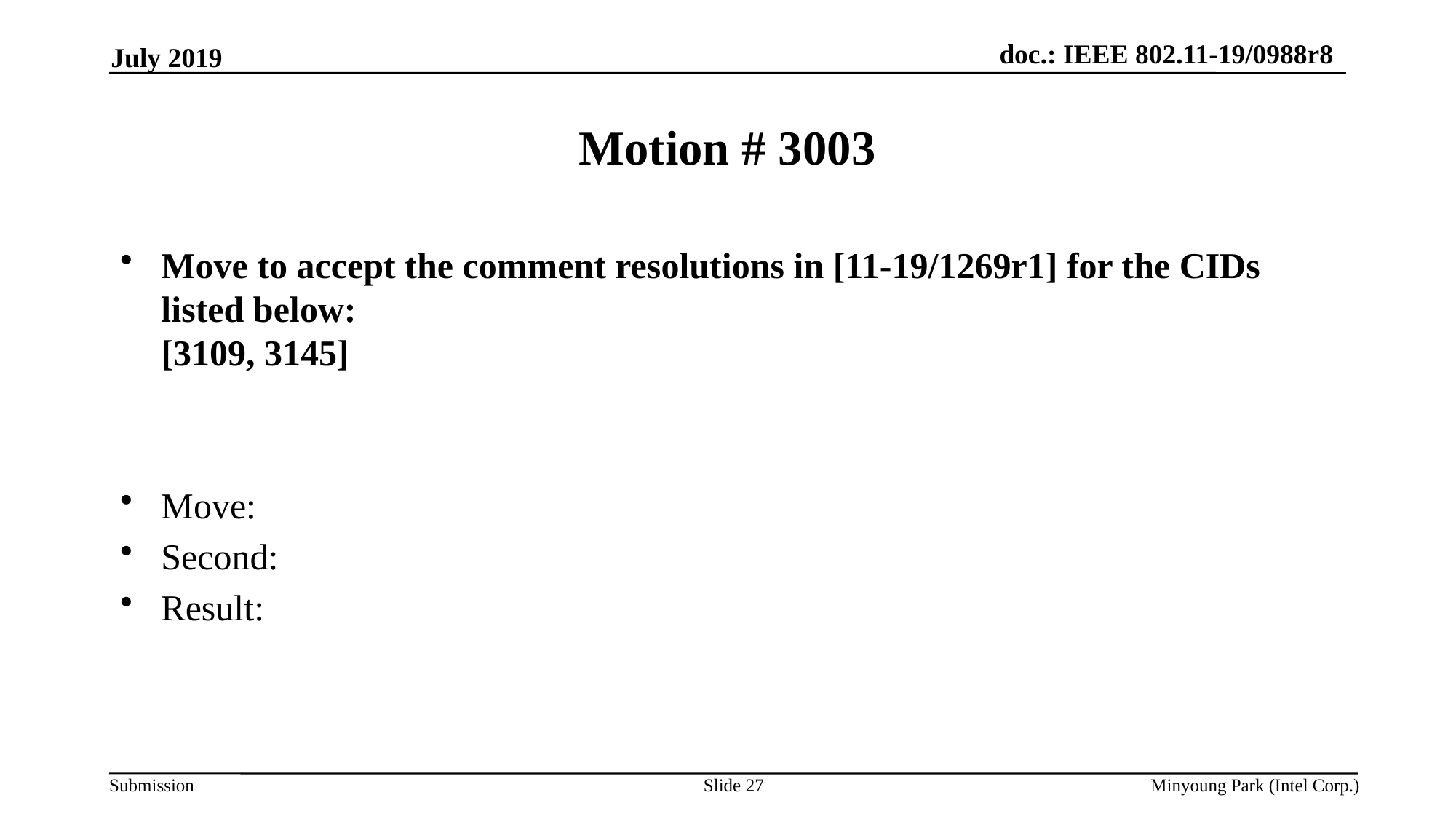

July 2019
# Motion # 3003
Move to accept the comment resolutions in [11-19/1269r1] for the CIDs listed below:
[3109, 3145]

Move:
Second:
Result:

Slide 27
Minyoung Park (Intel Corp.)